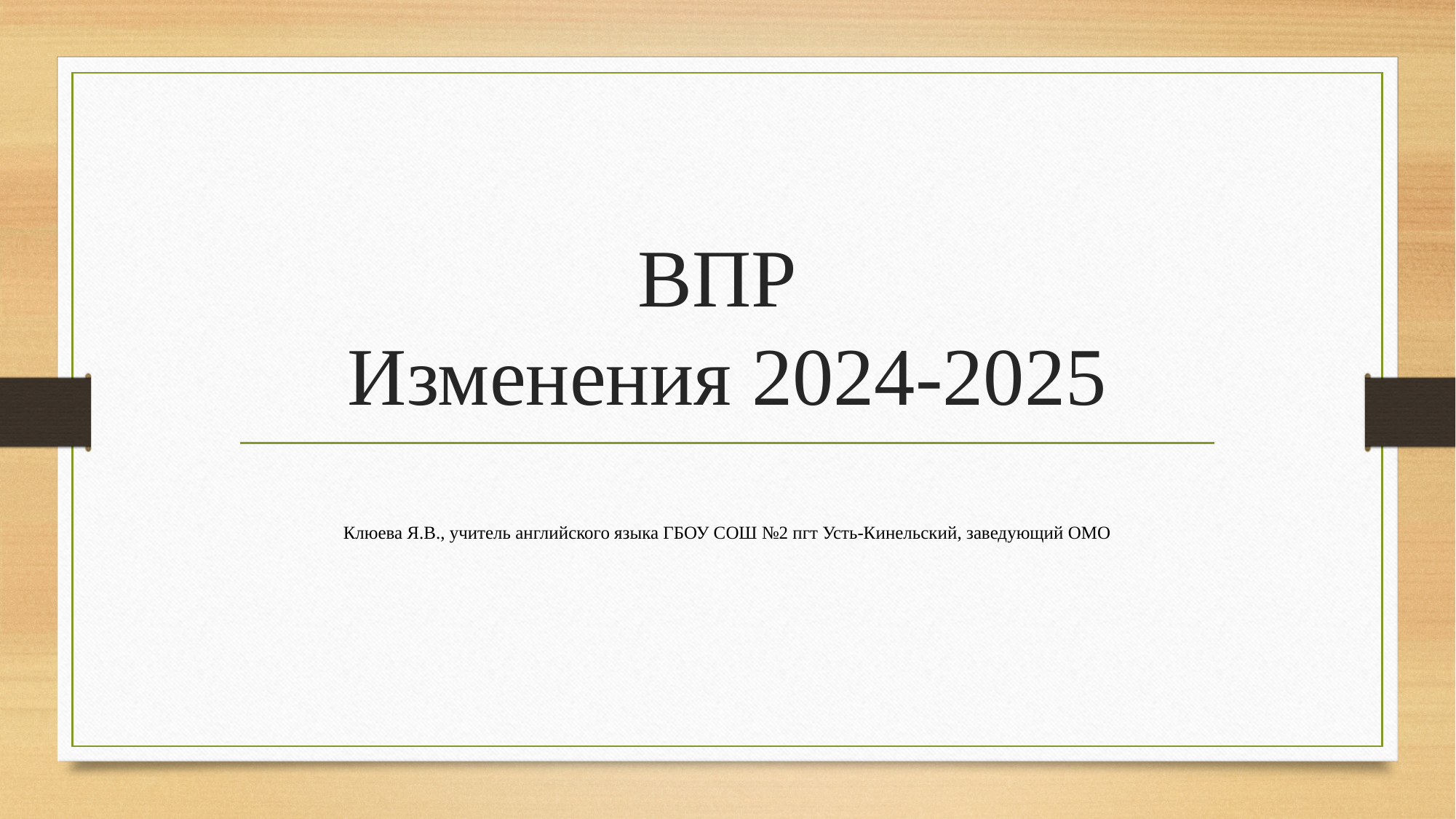

# ВПР Изменения 2024-2025

Клюева Я.В., учитель английского языка ГБОУ СОШ №2 пгт Усть-Кинельский, заведующий ОМО